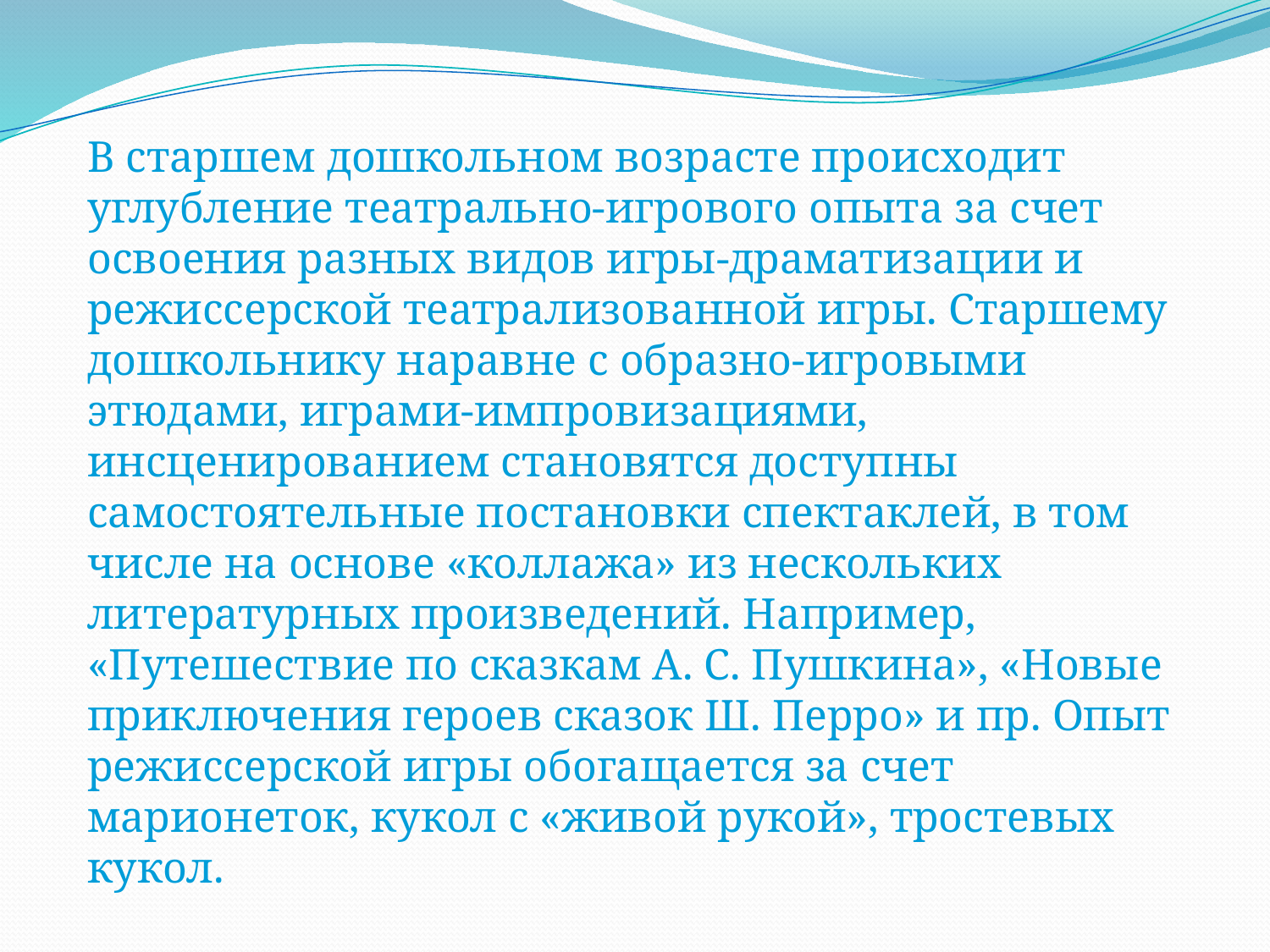

В старшем дошкольном возрасте происходит углубление театрально-игрового опыта за счет освоения разных видов игры-драматизации и режиссерской театрализованной игры. Старшему дошкольнику наравне с образно-игровыми этюдами, играми-импровизациями, инсценированием становятся доступны самостоятельные постановки спектаклей, в том числе на основе «коллажа» из нескольких литературных произведений. Например, «Путешествие по сказкам А. С. Пушкина», «Новые приключения героев сказок Ш. Перро» и пр. Опыт режиссерской игры обогащается за счет марионеток, кукол с «живой рукой», тростевых кукол.